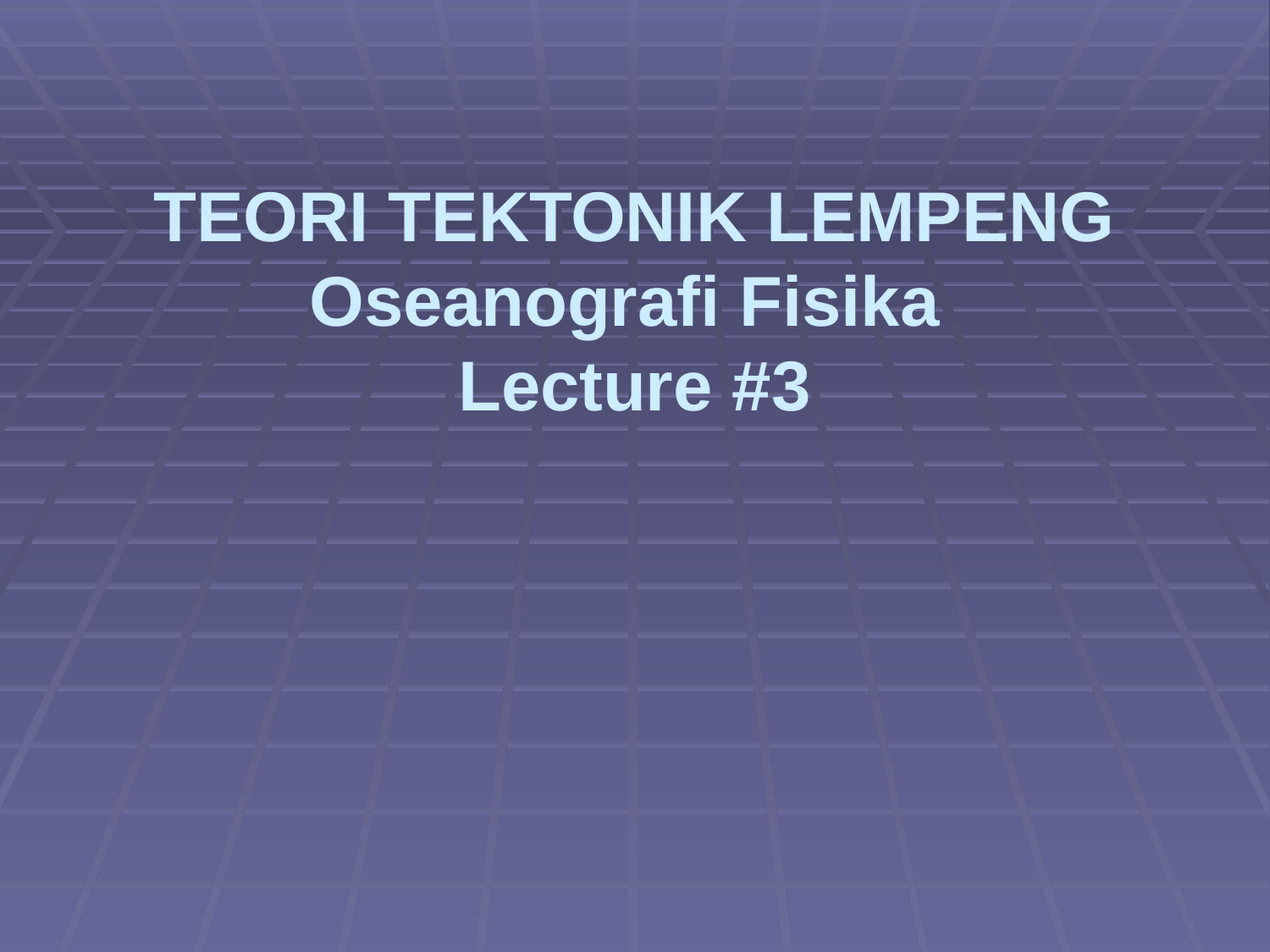

# TEORI TEKTONIK LEMPENG Oseanografi Fisika Lecture #3